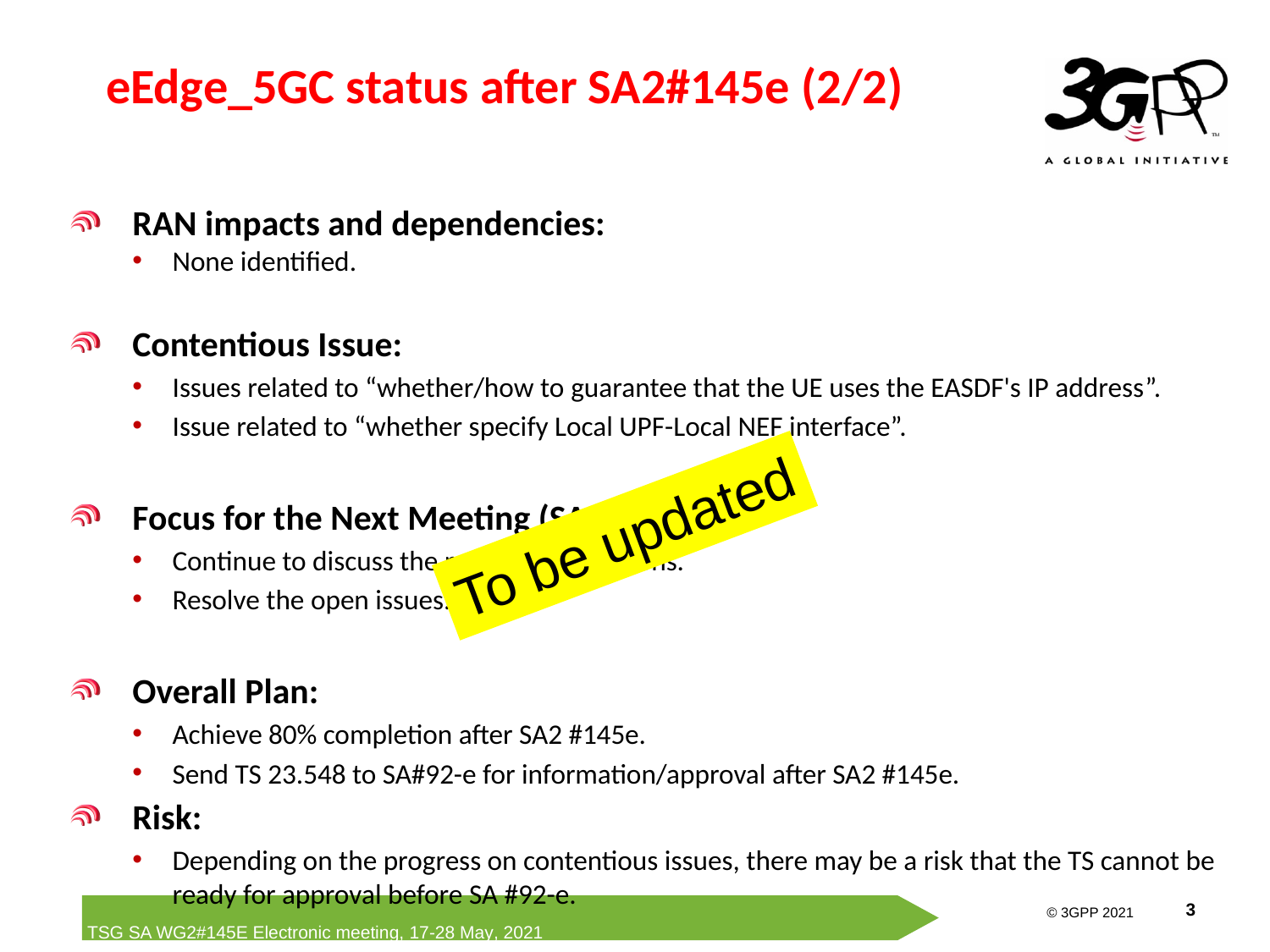

# eEdge_5GC status after SA2#145e (2/2)
RAN impacts and dependencies:
None identified.

Contentious Issue:
Issues related to “whether/how to guarantee that the UE uses the EASDF's IP address”.
Issue related to “whether specify Local UPF-Local NEF interface”.

Focus for the Next Meeting (SA2#145e):
Continue to discuss the postponed solutions.
Resolve the open issues.

Overall Plan:
Achieve 80% completion after SA2 #145e.
Send TS 23.548 to SA#92-e for information/approval after SA2 #145e.
Risk:
Depending on the progress on contentious issues, there may be a risk that the TS cannot be ready for approval before SA #92-e.

To be updated